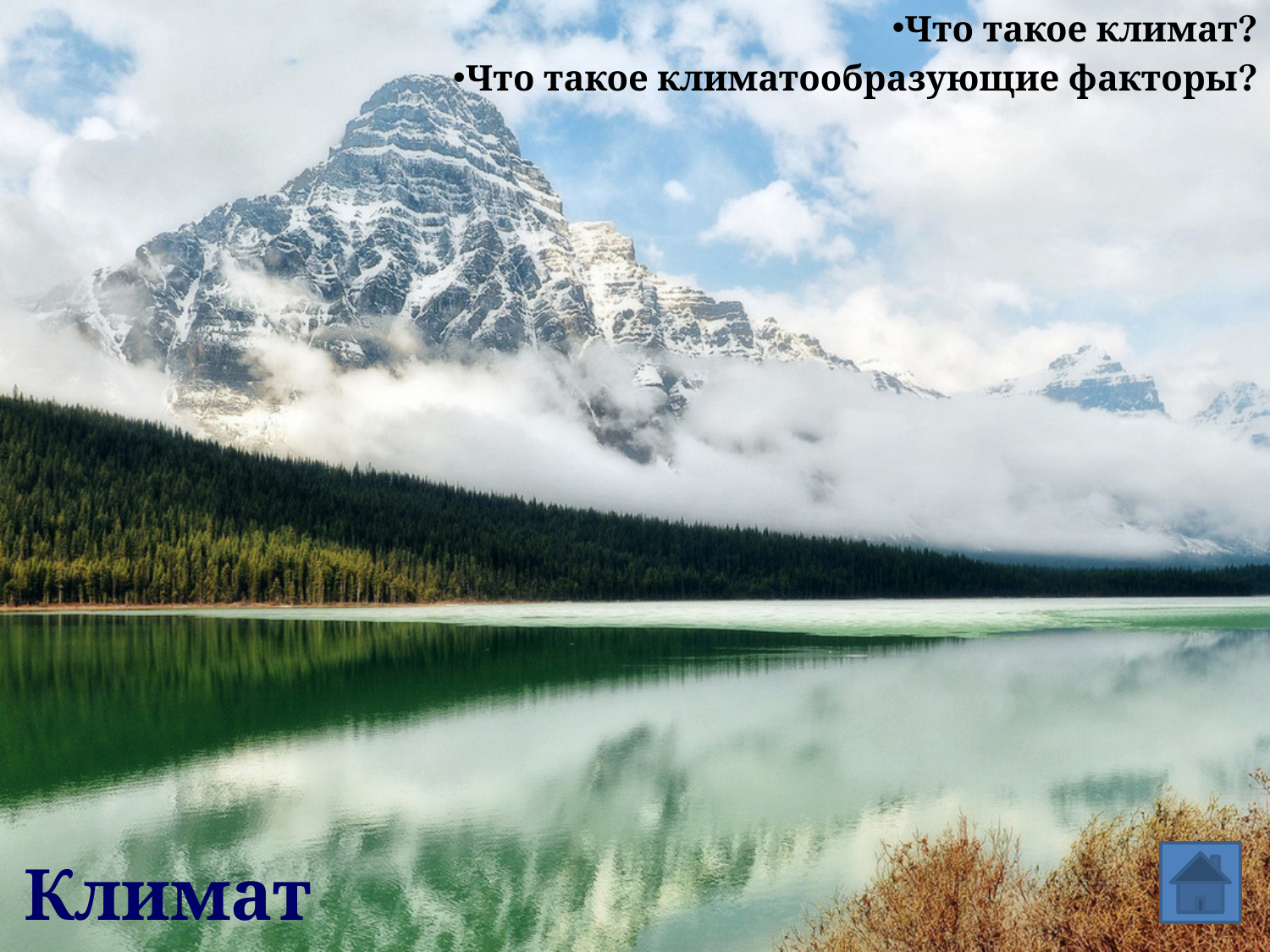

Что такое климат?
Что такое климатообразующие факторы?
# Климат